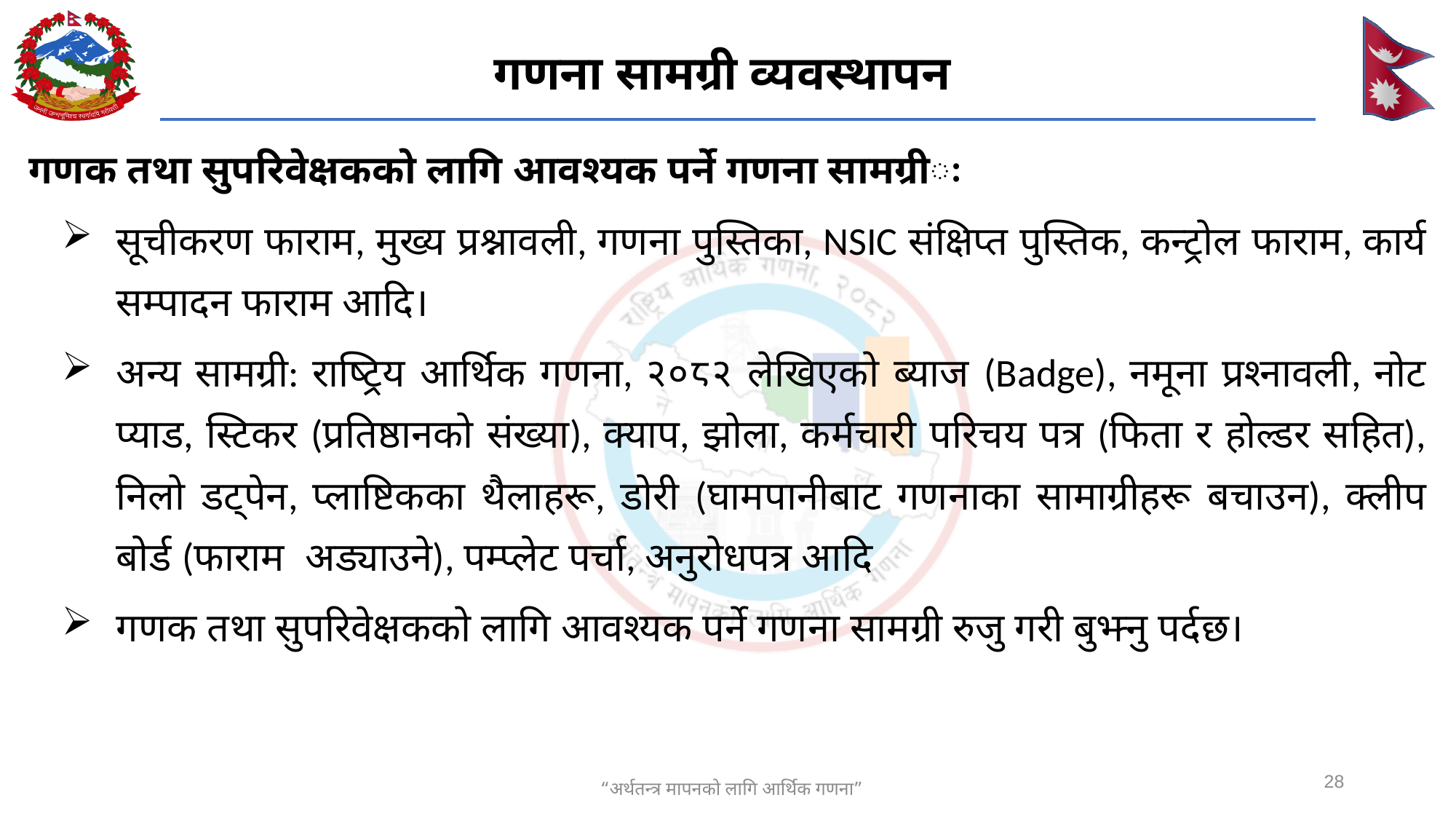

# गणना सामग्री व्यवस्थापन
गणक तथा सुपरिवेक्षकको लागि आवश्यक पर्ने गणना सामग्रीः
सूचीकरण फाराम, मुख्य प्रश्नावली, गणना पुस्तिका, NSIC संक्षिप्त पुस्तिक, कन्ट्रोल फाराम, कार्य सम्पादन फाराम आदि।
अन्य सामग्री: राष्ट्रिय आर्थिक गणना, २०८२ लेखिएको ब्याज (Badge), नमूना प्रश्नावली, नोट प्याड, स्टिकर (प्रतिष्ठानको संख्या), क्याप, झोला, कर्मचारी परिचय पत्र (फिता र होल्डर सहित), निलो डट्पेन, प्लाष्टिकका थैलाहरू, डोरी (घामपानीबाट गणनाका सामाग्रीहरू बचाउन), क्लीप बोर्ड (फाराम  अड्याउने), पम्प्लेट पर्चा, अनुरोधपत्र आदि
गणक तथा सुपरिवेक्षकको लागि आवश्यक पर्ने गणना सामग्री रुजु गरी बुझ्नु पर्दछ।

28
“अर्थतन्त्र मापनको लागि आर्थिक गणना”